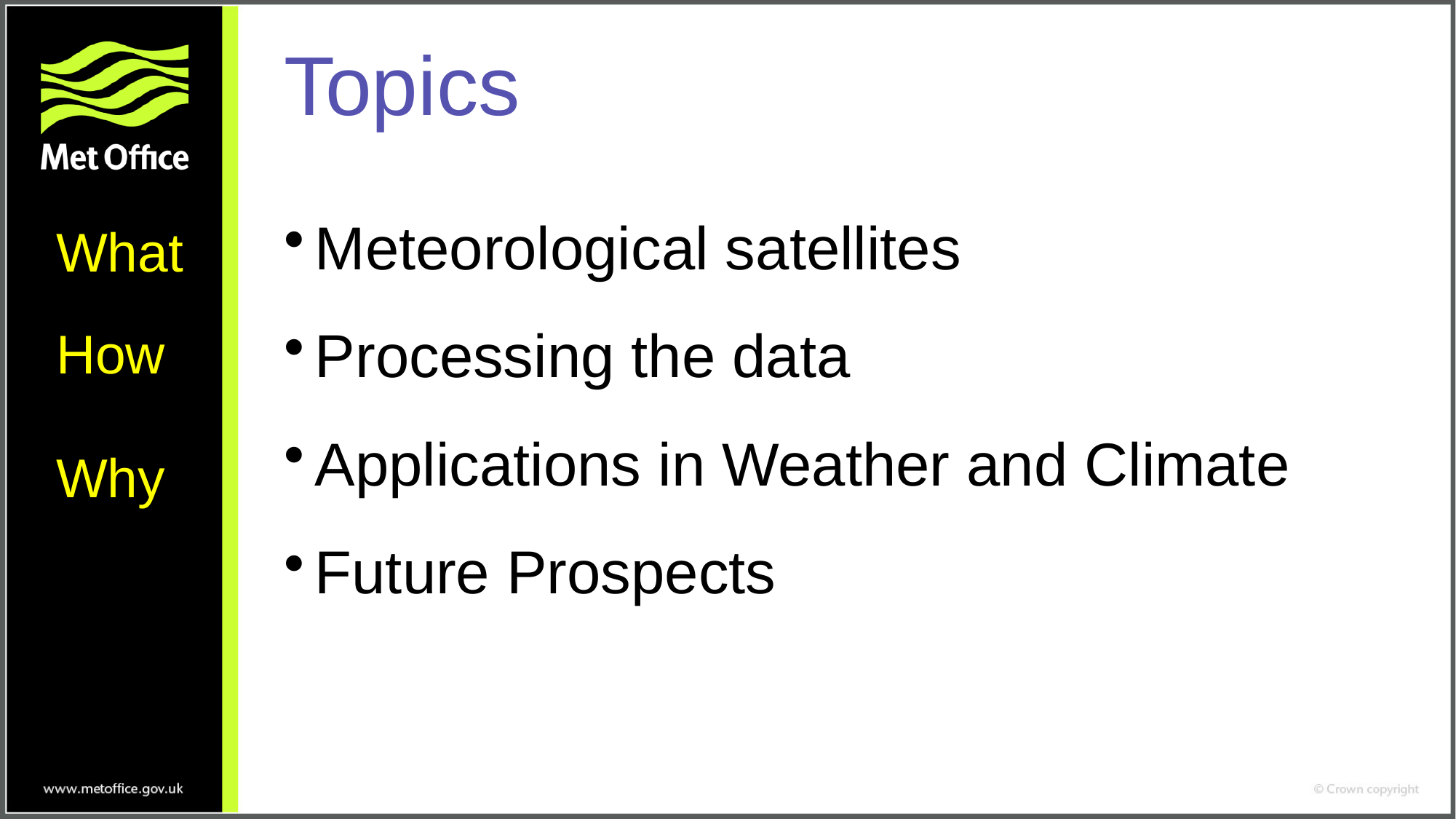

# Topics
What

How

Why
Meteorological satellites
Processing the data
Applications in Weather and Climate
Future Prospects